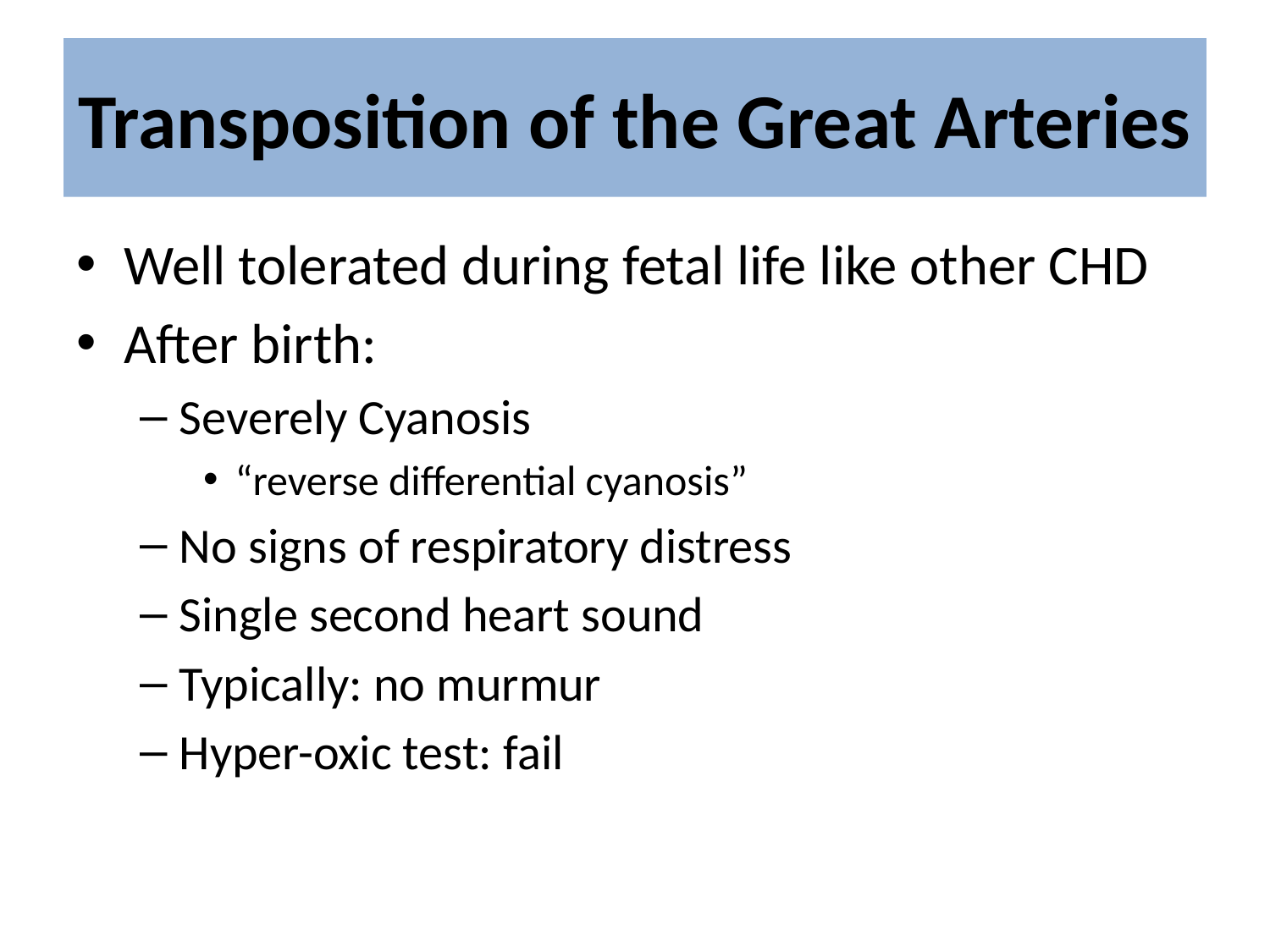

# Transposition of the Great Arteries
Well tolerated during fetal life like other CHD
After birth:
Severely Cyanosis
“reverse differential cyanosis”
No signs of respiratory distress
Single second heart sound
Typically: no murmur
Hyper-oxic test: fail